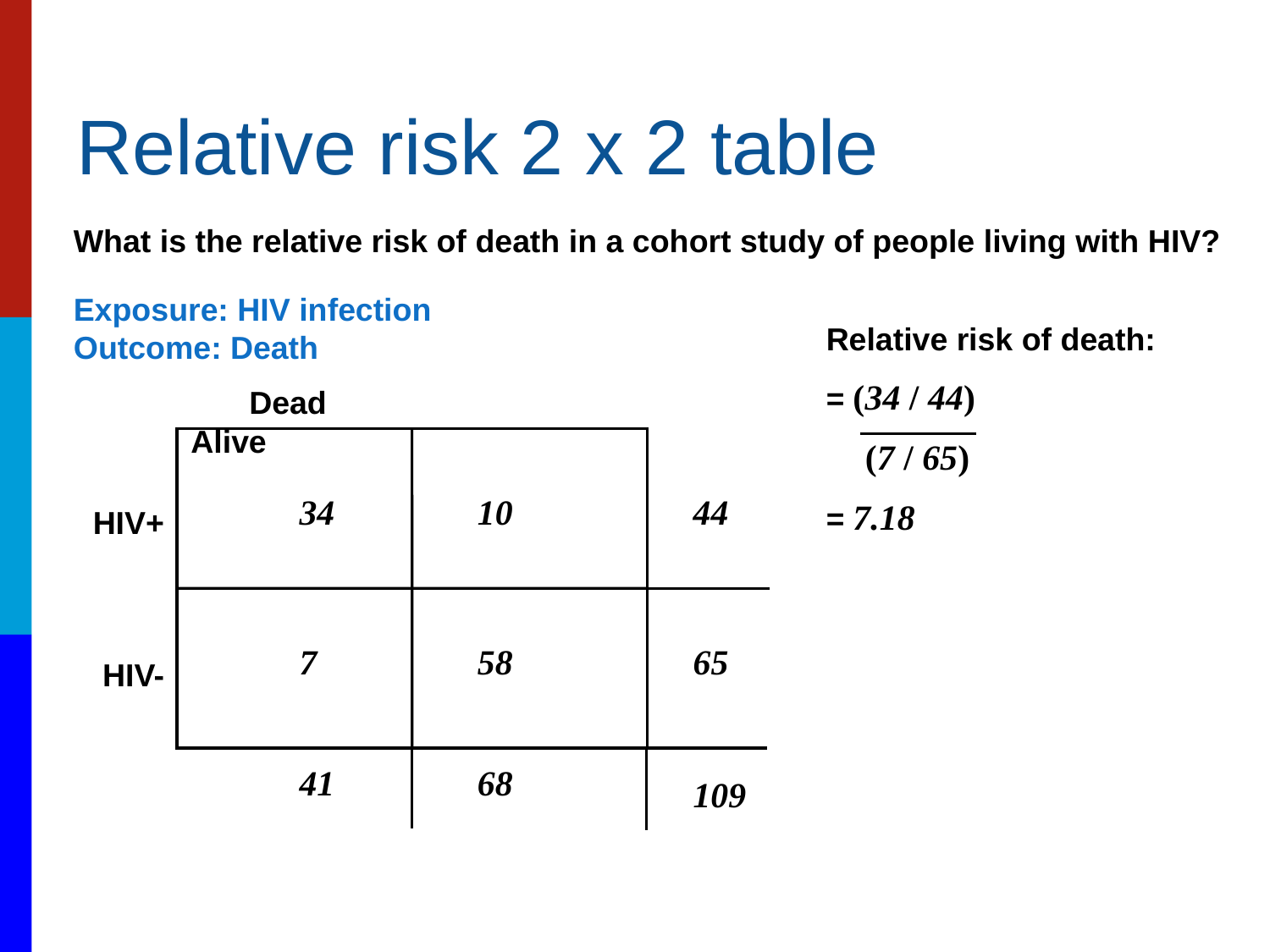

# Relative risk 2 x 2 table
What is the relative risk of death in a cohort study of people living with HIV?
Exposure: HIV infection
Outcome: Death
Relative risk of death:
= (34 / 44)
    (7 / 65)
= 7.18
      Dead		Alive

34
10
44
HIV+

HIV-
7
58
65
41
68
109